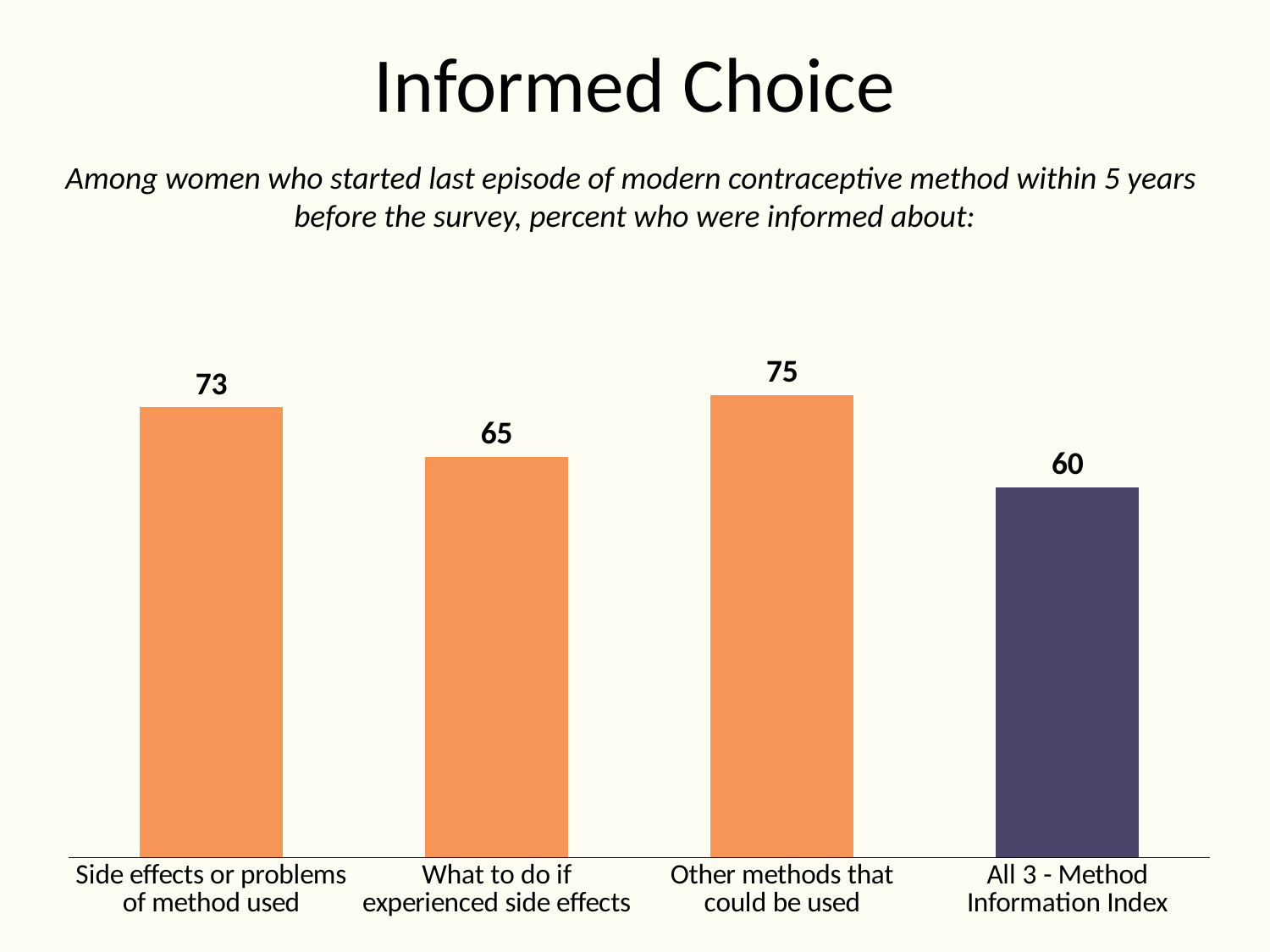

# Informed Choice
Among women who started last episode of modern contraceptive method within 5 years
before the survey, percent who were informed about:

### Chart

| Category | Series 1 |
|---|---|
| Side effects or problems of method used | 73.0 |
| What to do if experienced side effects | 65.0 |
| Other methods that could be used | 75.0 |
| All 3 - Method Information Index | 60.0 |